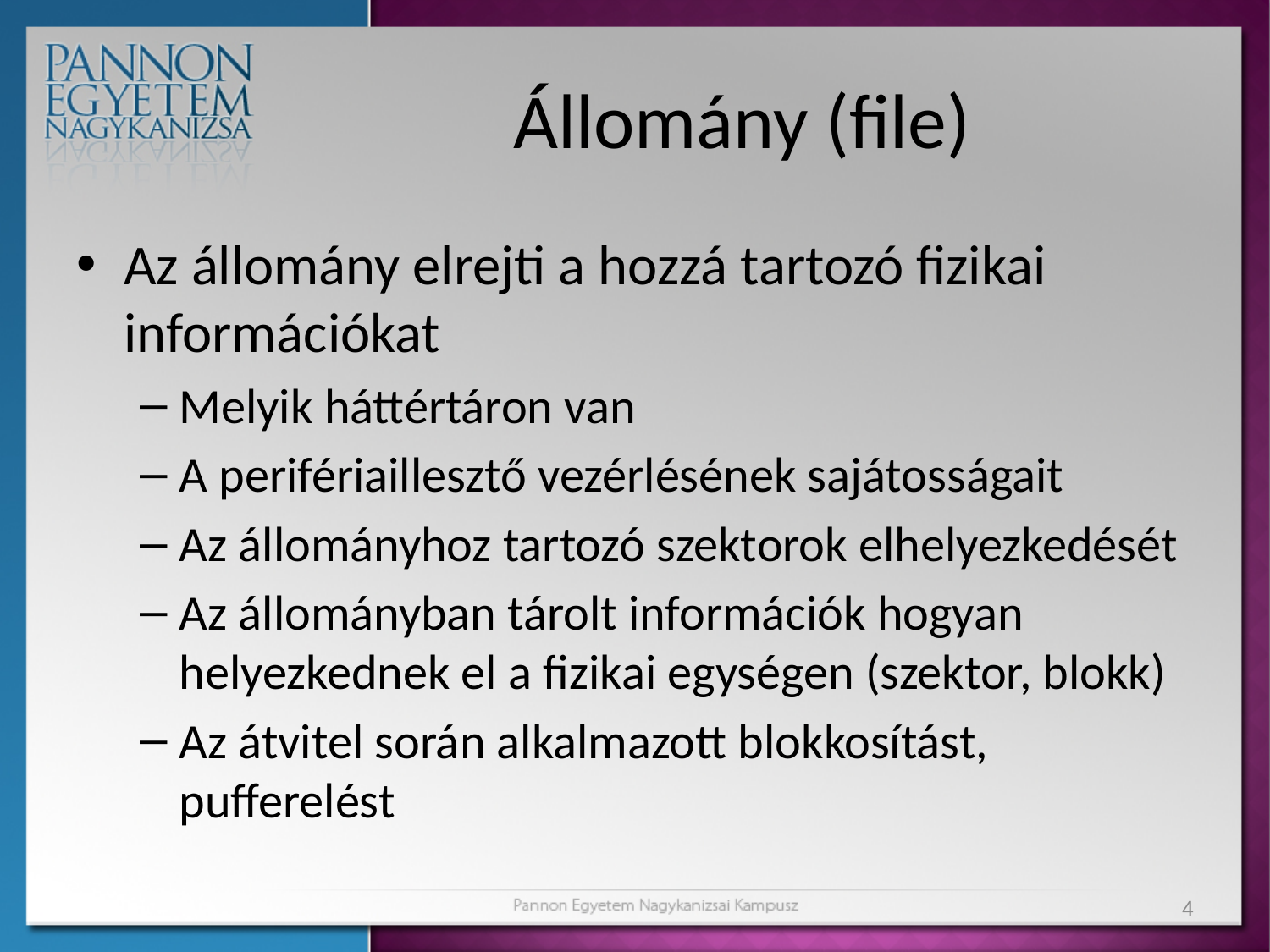

# Állomány (file)
Az állomány elrejti a hozzá tartozó fizikai információkat
Melyik háttértáron van
A perifériaillesztő vezérlésének sajátosságait
Az állományhoz tartozó szektorok elhelyezkedését
Az állományban tárolt információk hogyan helyezkednek el a fizikai egységen (szektor, blokk)
Az átvitel során alkalmazott blokkosítást, pufferelést
4